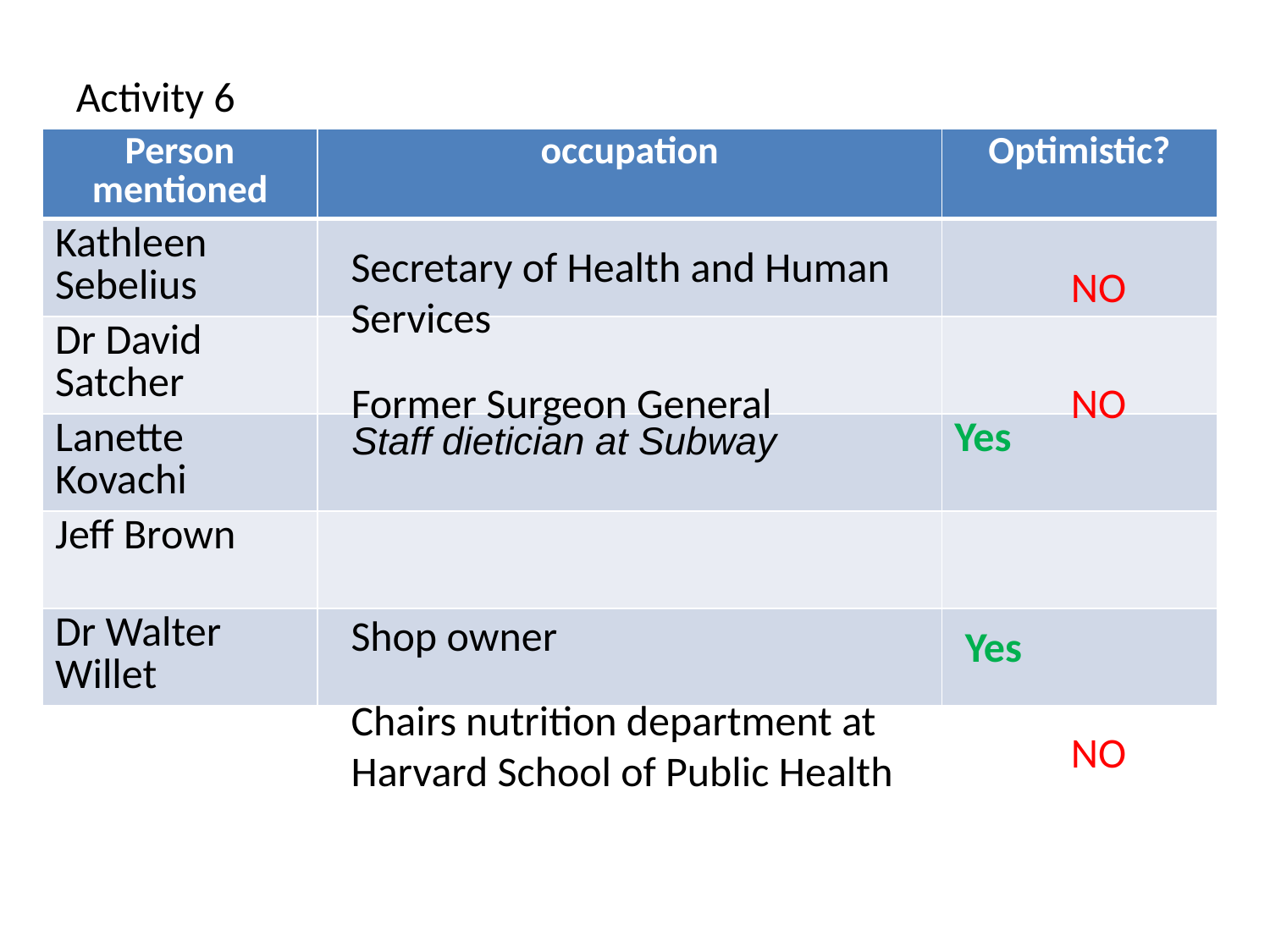

Activity 6
| Person mentioned | occupation | Optimistic? |
| --- | --- | --- |
| Kathleen Sebelius |  |  |
| Dr David Satcher |  |  |
| Lanette Kovachi | Staff dietician at Subway | Yes |
| Jeff Brown |  |  |
| Dr Walter Willet |  |  |
Secretary of Health and Human Services
NO
NO
Former Surgeon General
Shop owner
Yes
Chairs nutrition department at Harvard School of Public Health
NO